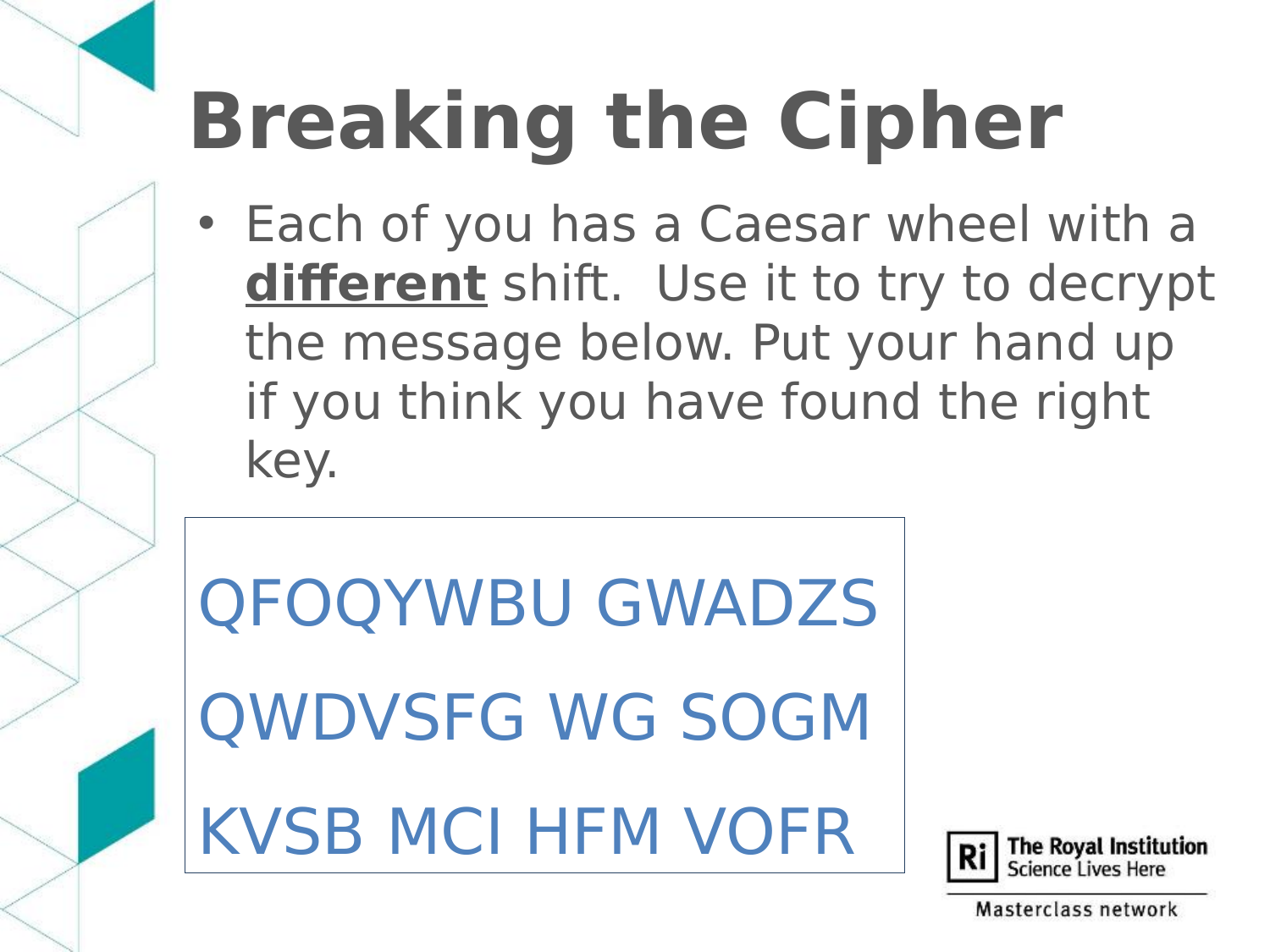

# Breaking the Cipher
Each of you has a Caesar wheel with a different shift.  Use it to try to decrypt the message below. Put your hand up if you think you have found the right key.
QFOQYWBU GWADZS QWDVSFG WG SOGM KVSB MCI HFM VOFR